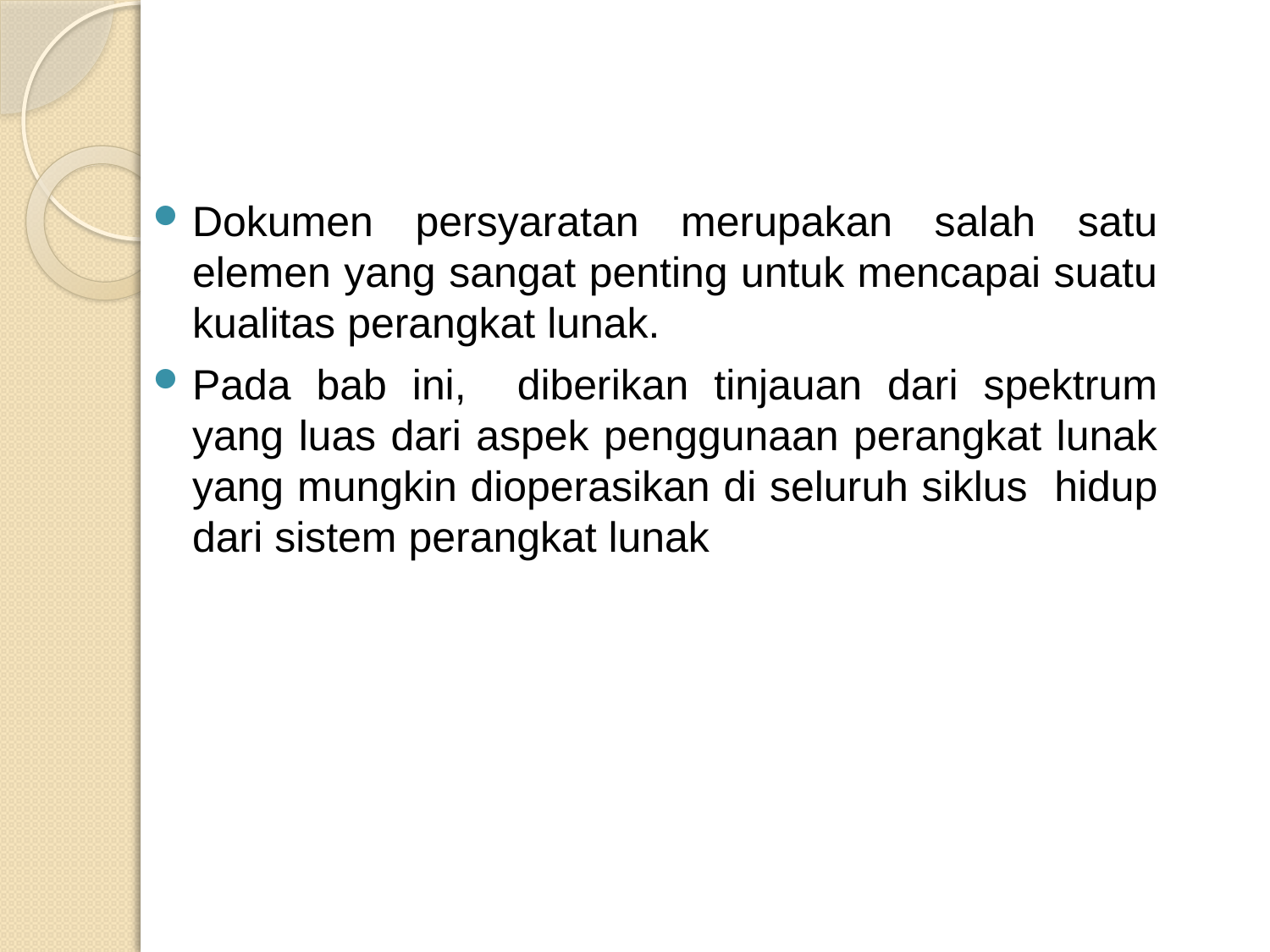

Dokumen persyaratan merupakan salah satu elemen yang sangat penting untuk mencapai suatu kualitas perangkat lunak.
Pada bab ini,  diberikan tinjauan dari spektrum yang luas dari aspek penggunaan perangkat lunak yang mungkin dioperasikan di seluruh siklus  hidup dari sistem perangkat lunak